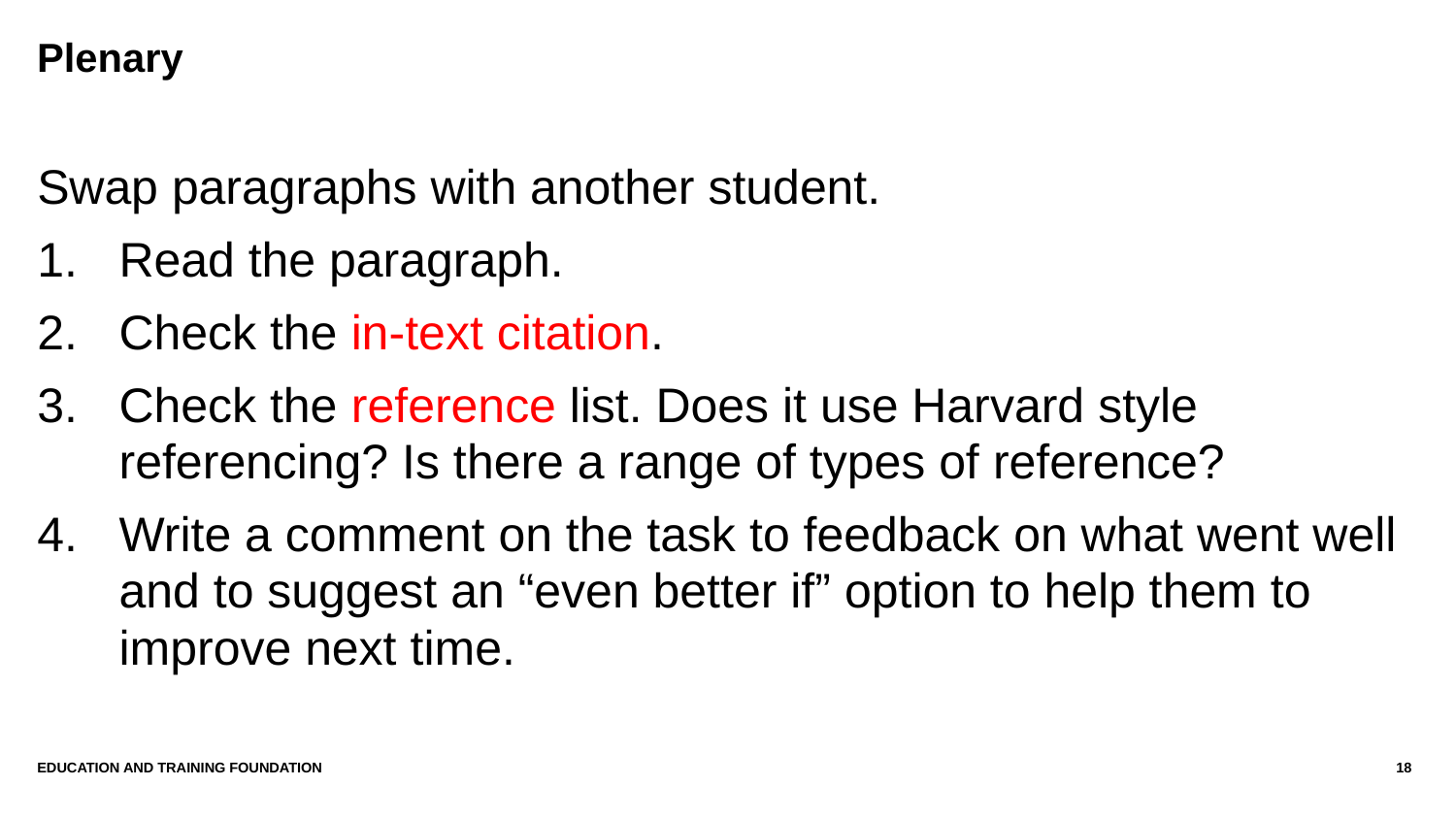

# Plenary
Swap paragraphs with another student.
Read the paragraph.
Check the in-text citation.
Check the reference list. Does it use Harvard style referencing? Is there a range of types of reference?
Write a comment on the task to feedback on what went well and to suggest an “even better if” option to help them to improve next time.
Education AND Training Foundation
18